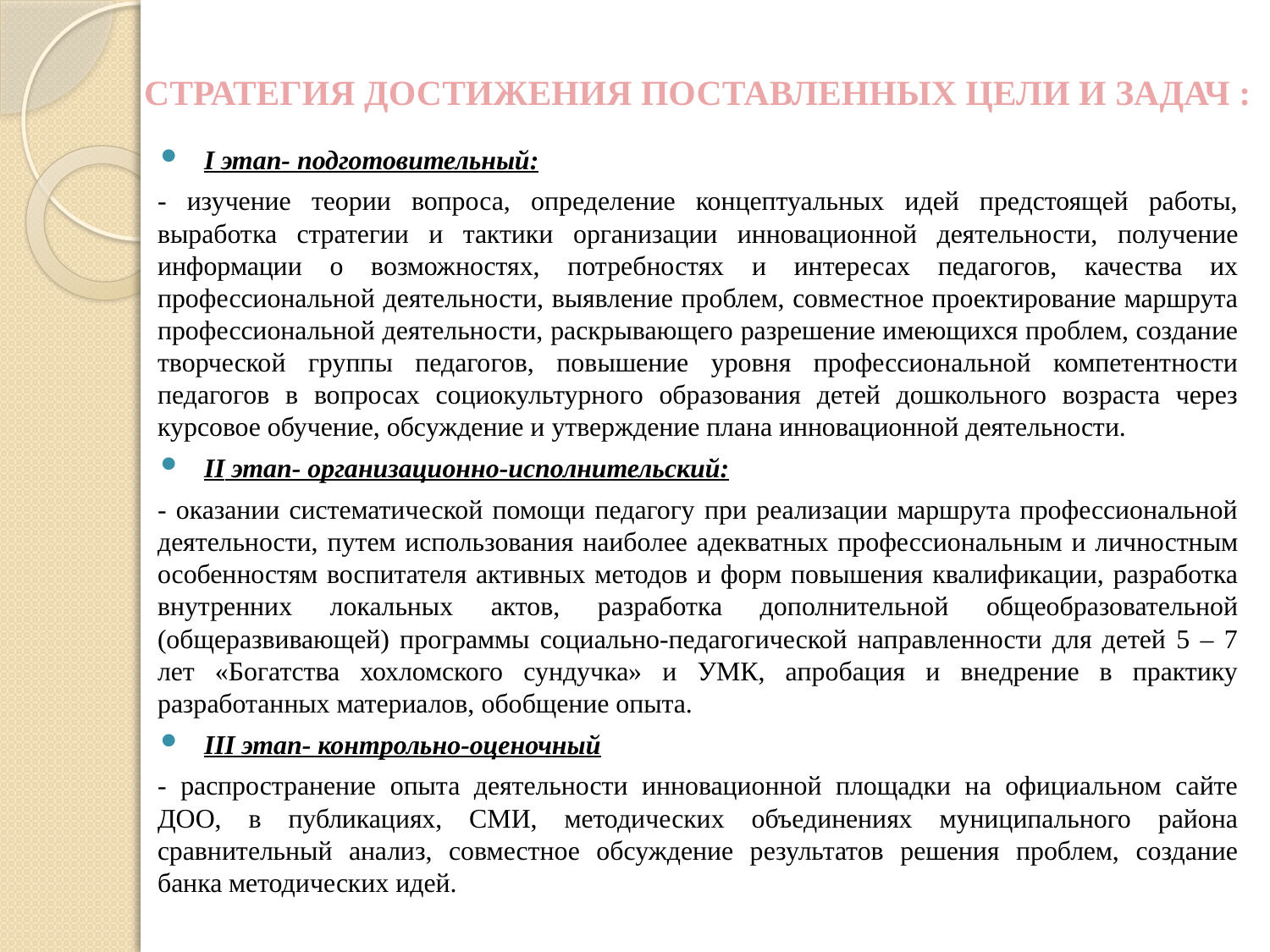

# СТРАТЕГИЯ ДОСТИЖЕНИЯ ПОСТАВЛЕННЫХ ЦЕЛИ И ЗАДАЧ :
I этап- подготовительный:
- изучение теории вопроса, определение концептуальных идей предстоящей работы, выработка стратегии и тактики организации инновационной деятельности, получение информации о возможностях, потребностях и интересах педагогов, качества их профессиональной деятельности, выявление проблем, совместное проектирование маршрута профессиональной деятельности, раскрывающего разрешение имеющихся проблем, создание творческой группы педагогов, повышение уровня профессиональной компетентности педагогов в вопросах социокультурного образования детей дошкольного возраста через курсовое обучение, обсуждение и утверждение плана инновационной деятельности.
II этап- организационно-исполнительский:
- оказании систематической помощи педагогу при реализации маршрута профессиональной деятельности, путем использования наиболее адекватных профессиональным и личностным особенностям воспитателя активных методов и форм повышения квалификации, разработка внутренних локальных актов, разработка дополнительной общеобразовательной (общеразвивающей) программы социально-педагогической направленности для детей 5 – 7 лет «Богатства хохломского сундучка» и УМК, апробация и внедрение в практику разработанных материалов, обобщение опыта.
III этап- контрольно-оценочный
- распространение опыта деятельности инновационной площадки на официальном сайте ДОО, в публикациях, СМИ, методических объединениях муниципального района сравнительный анализ, совместное обсуждение результатов решения проблем, создание банка методических идей.